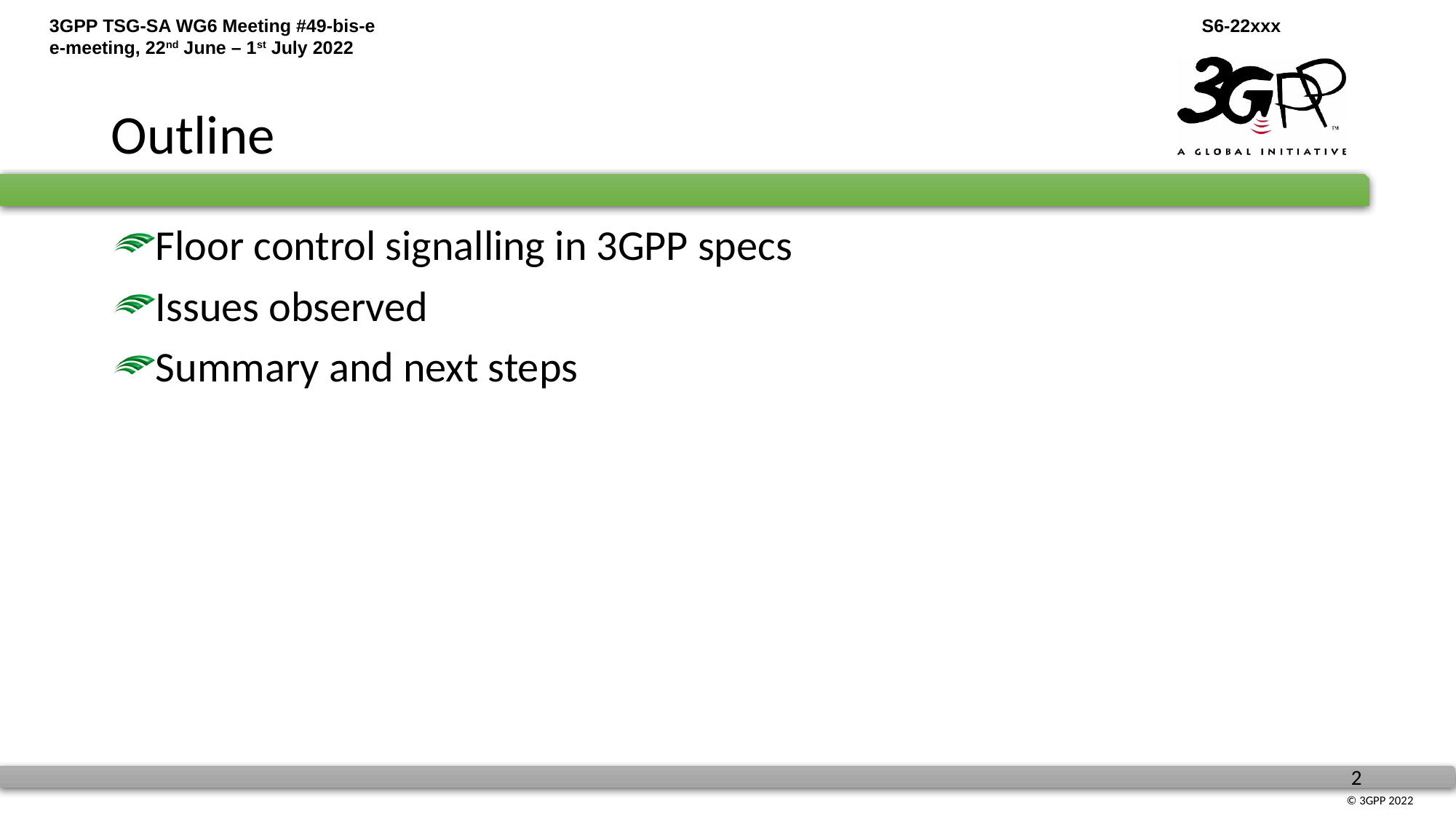

# Outline
Floor control signalling in 3GPP specs
Issues observed
Summary and next steps